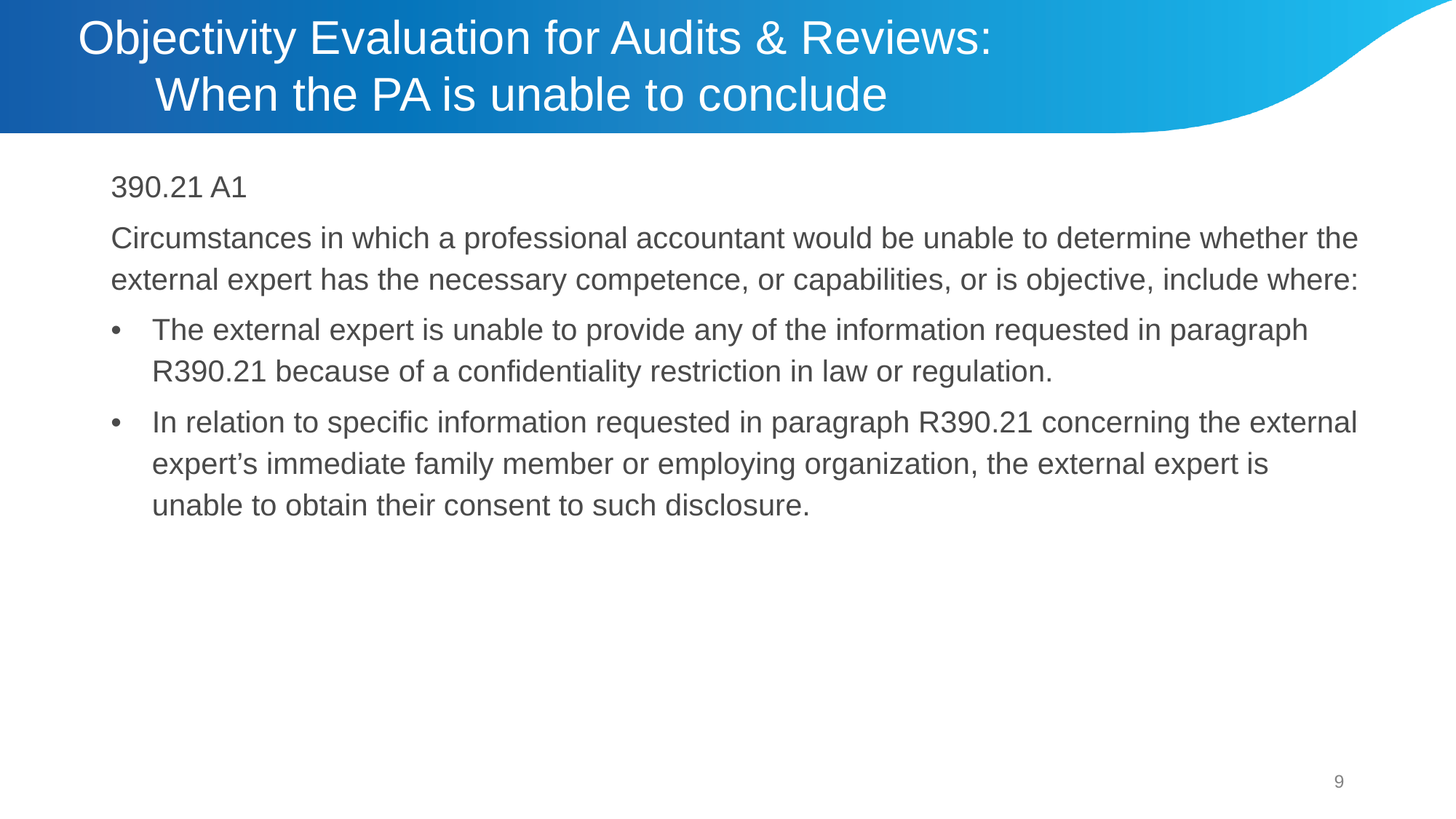

# Objectivity Evaluation for Audits & Reviews: When the PA is unable to conclude
390.21 A1
Circumstances in which a professional accountant would be unable to determine whether the external expert has the necessary competence, or capabilities, or is objective, include where:
•	The external expert is unable to provide any of the information requested in paragraph R390.21 because of a confidentiality restriction in law or regulation.
•	In relation to specific information requested in paragraph R390.21 concerning the external expert’s immediate family member or employing organization, the external expert is unable to obtain their consent to such disclosure.
9